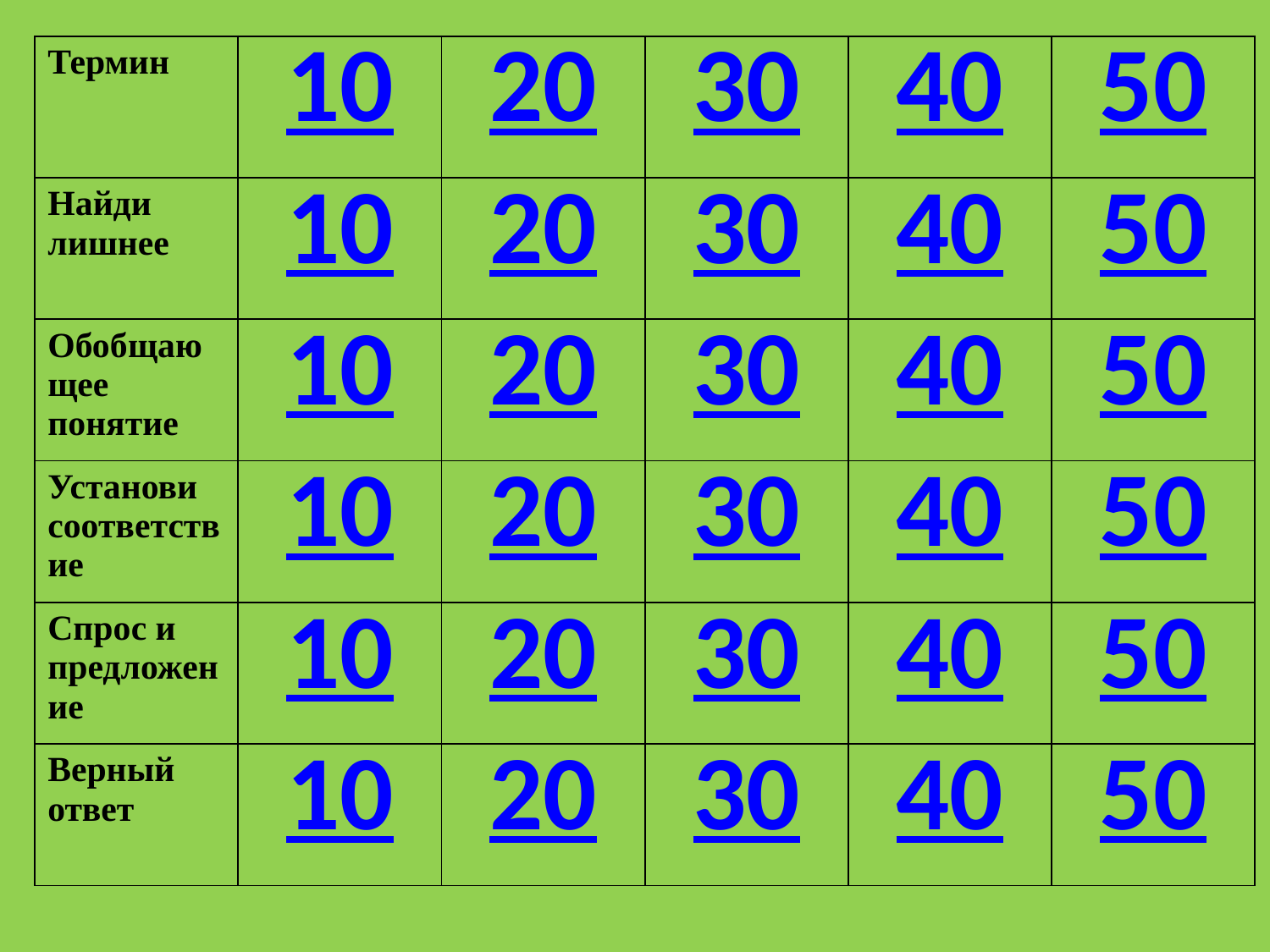

| Термин | 10 | 20 | 30 | 40 | 50 |
| --- | --- | --- | --- | --- | --- |
| Найди лишнее | 10 | 20 | 30 | 40 | 50 |
| Обобщающее понятие | 10 | 20 | 30 | 40 | 50 |
| Установи соответствие | 10 | 20 | 30 | 40 | 50 |
| Спрос и предложение | 10 | 20 | 30 | 40 | 50 |
| Верный ответ | 10 | 20 | 30 | 40 | 50 |